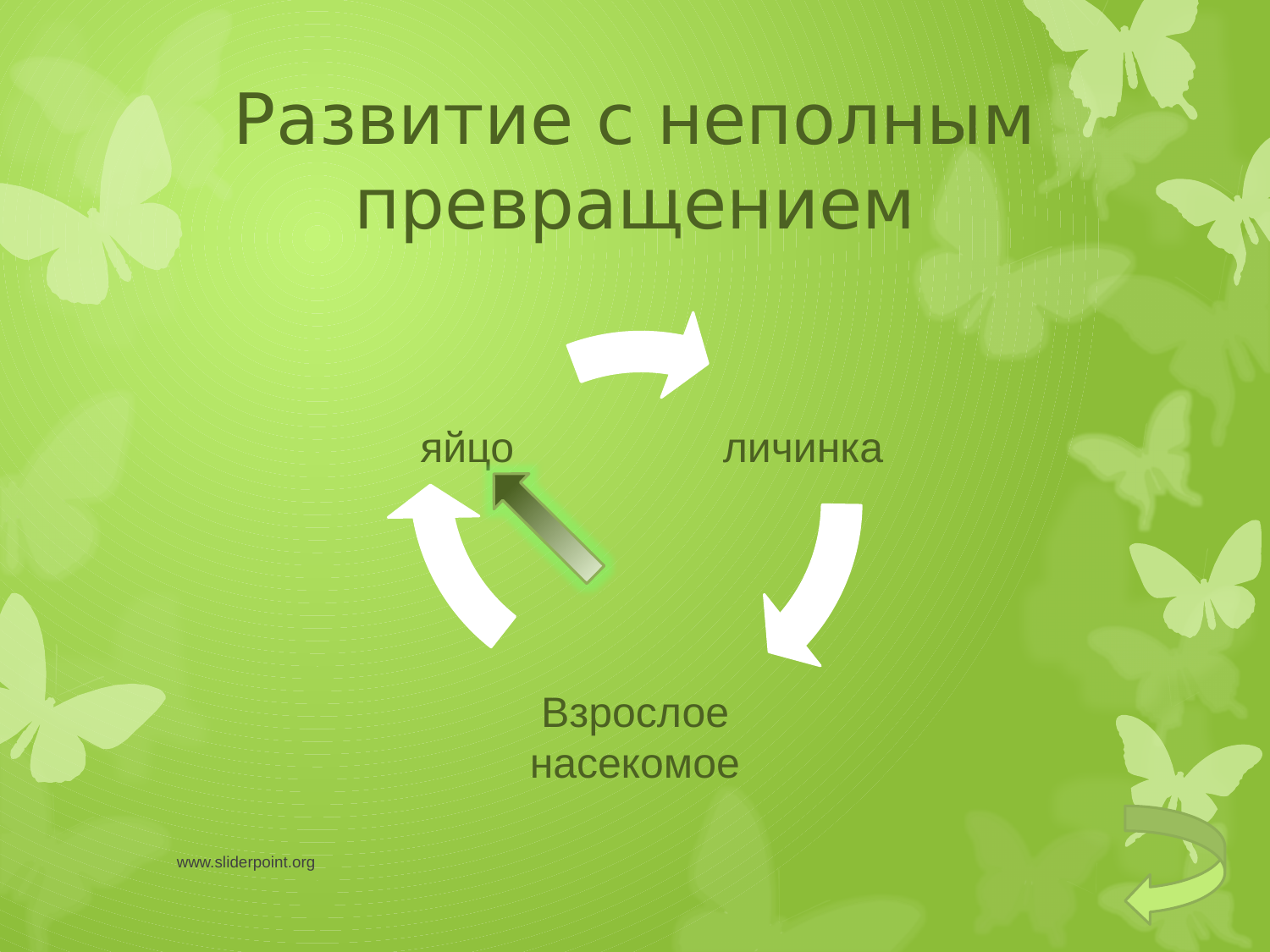

# Развитие с неполным превращением
личинка
Взрослое насекомое
яйцо

www.sliderpoint.org